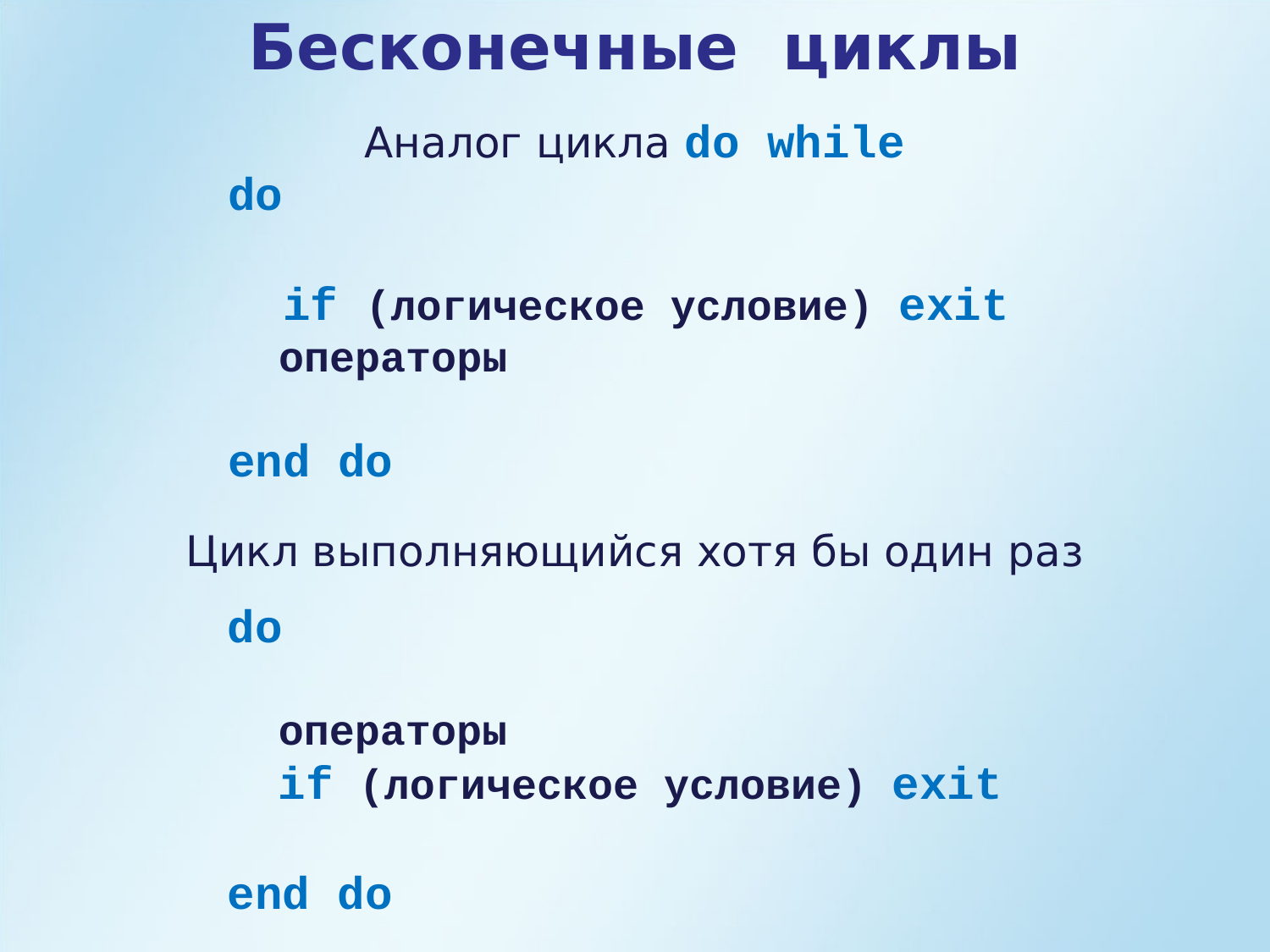

Бесконечные  циклы
Аналог цикла do while
do

  if (логическое условие) exit
  операторы

end do
Цикл выполняющийся хотя бы один раз
do

  операторы
  if (логическое условие) exit

end do